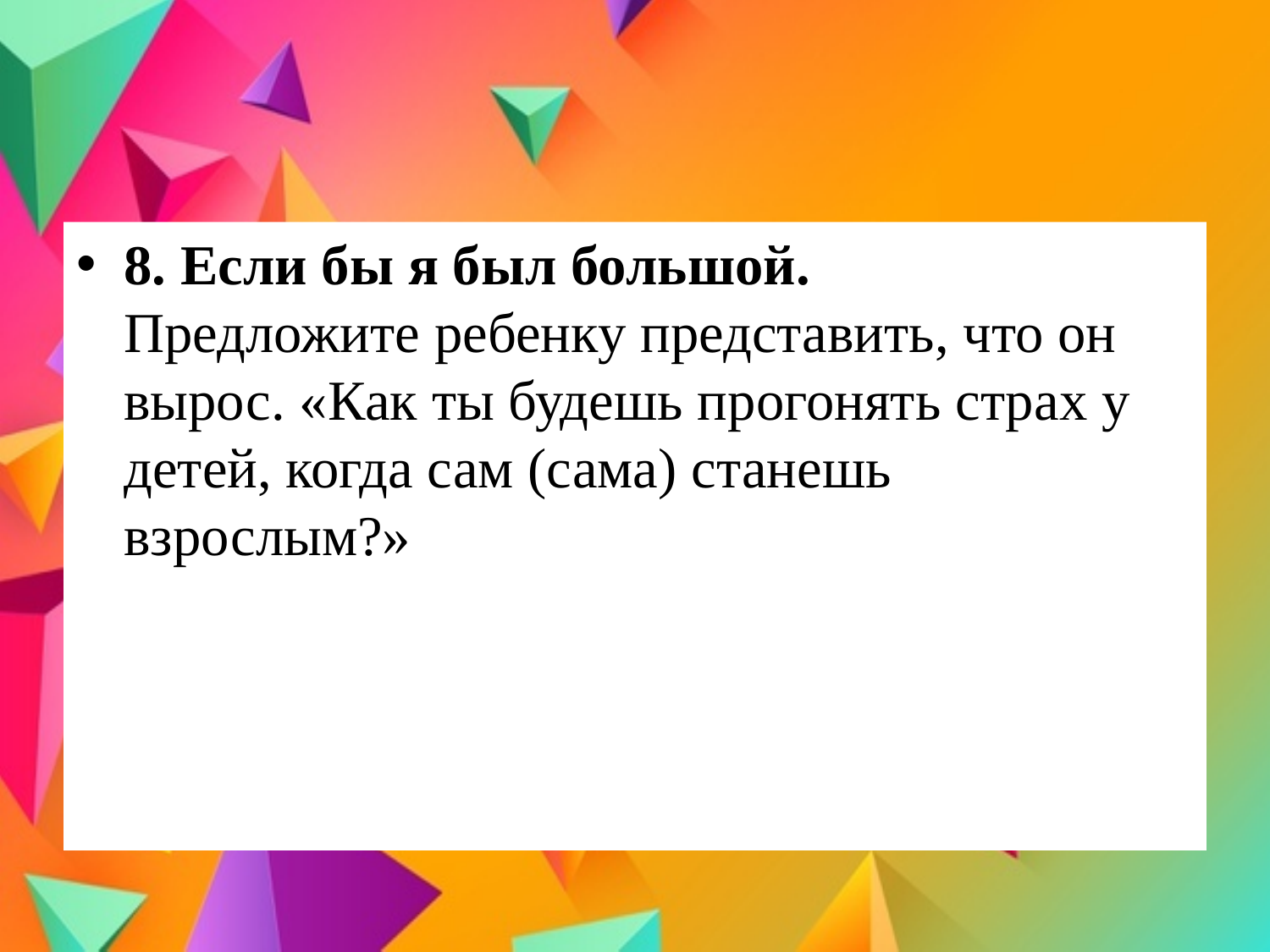

#
8. Если бы я был большой. 
Предложите ребенку представить, что он вырос. «Как ты будешь прогонять страх у детей, когда сам (сама) станешь взрослым?»